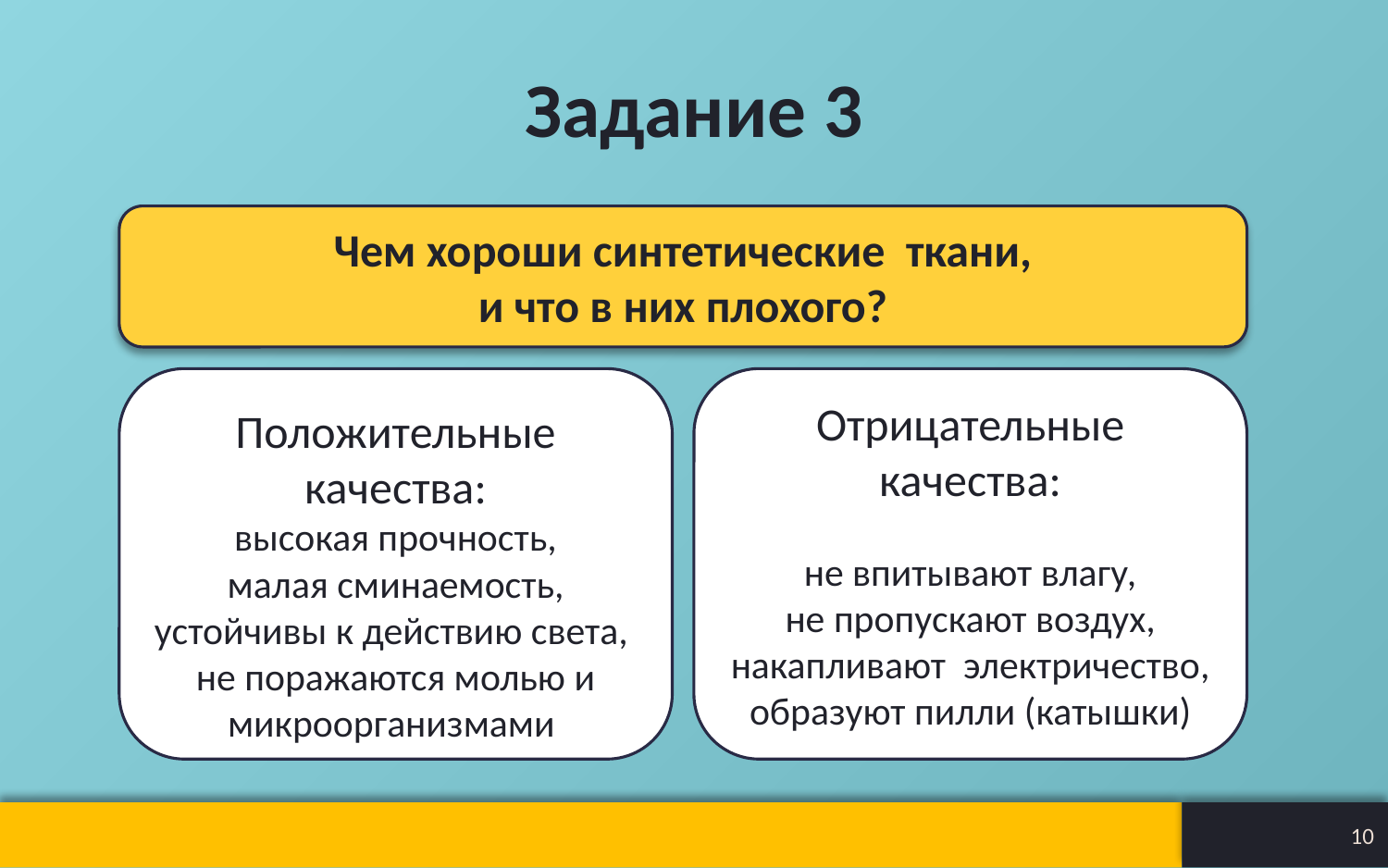

# Задание 3
Чем хороши синтетические  ткани,
и что в них плохого?

Положительные качества:
высокая прочность,
малая сминаемость,
устойчивы к действию света,
не поражаются молью и
микроорганизмами

Отрицательные качества:

не впитывают влагу,
не пропускают воздух, накапливают  электричество, образуют пилли (катышки)
10